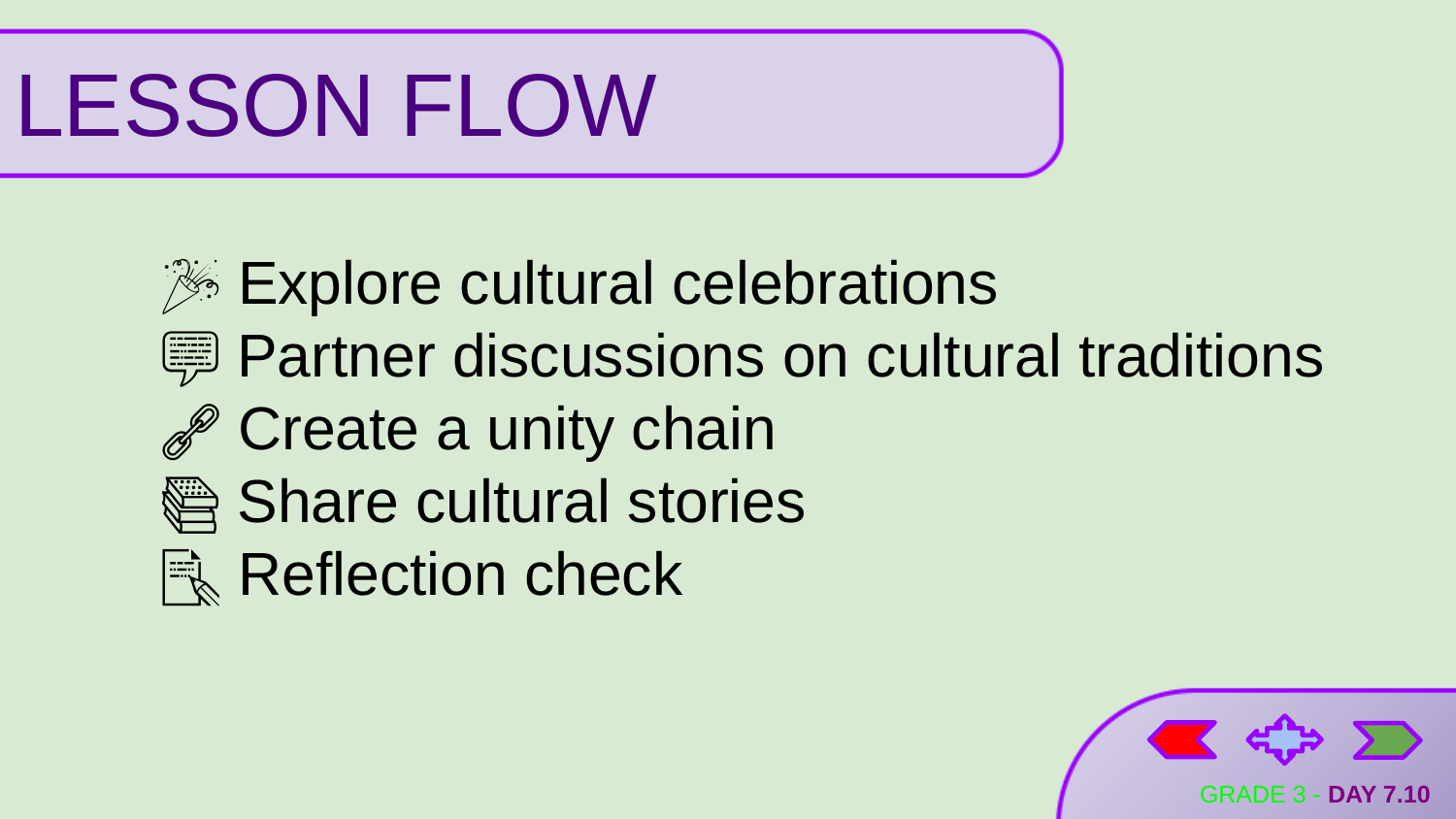

# LESSON FLOW

🎉 Explore cultural celebrations
💬 Partner discussions on cultural traditions
🔗 Create a unity chain
📚 Share cultural stories
📝 Reflection check

GRADE 3 - DAY 7.10